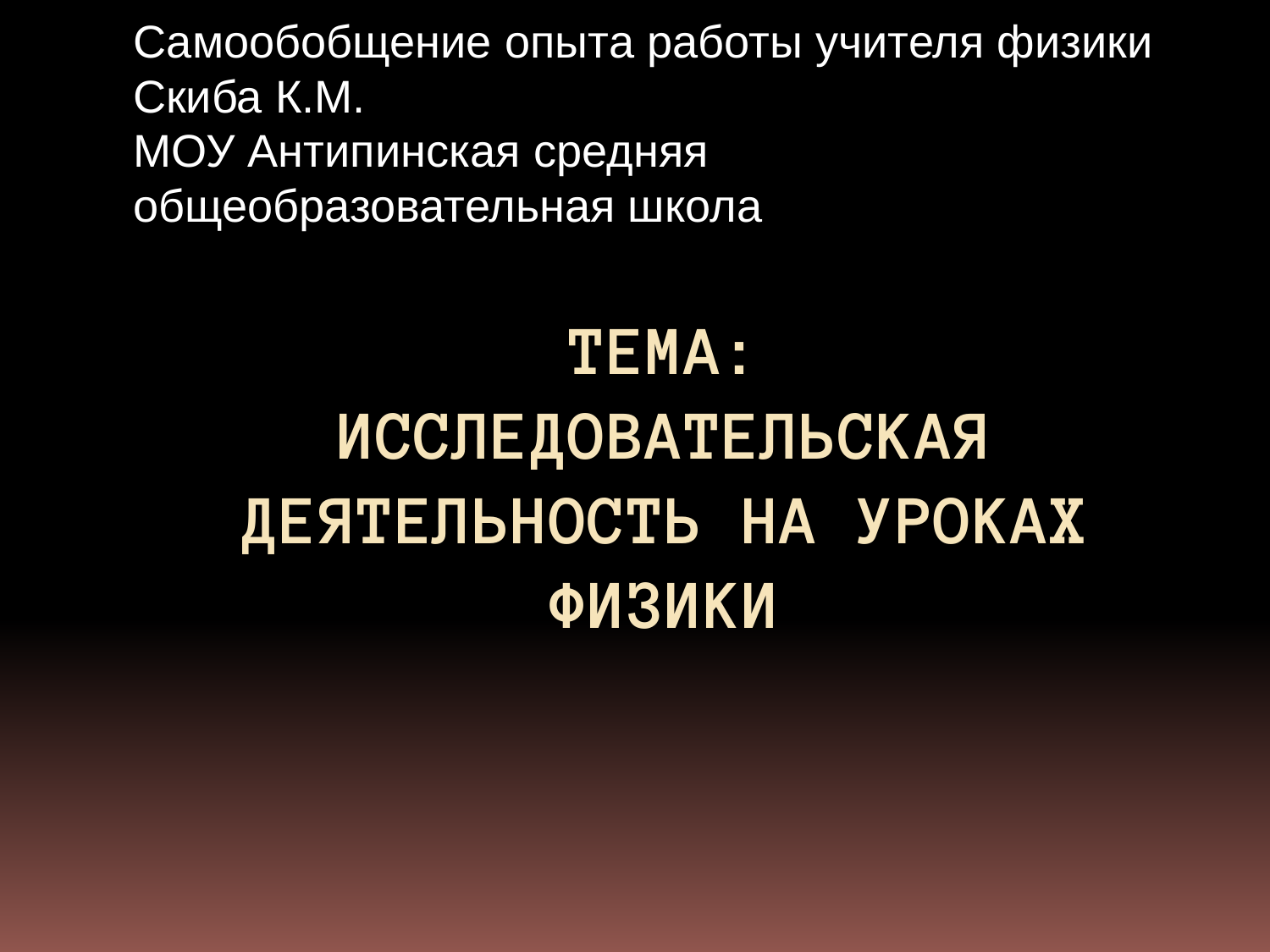

Самообобщение опыта работы учителя физики Скиба К.М.
МОУ Антипинская средняя общеобразовательная школа
# Тема: Исследовательская деятельность на уроках физики